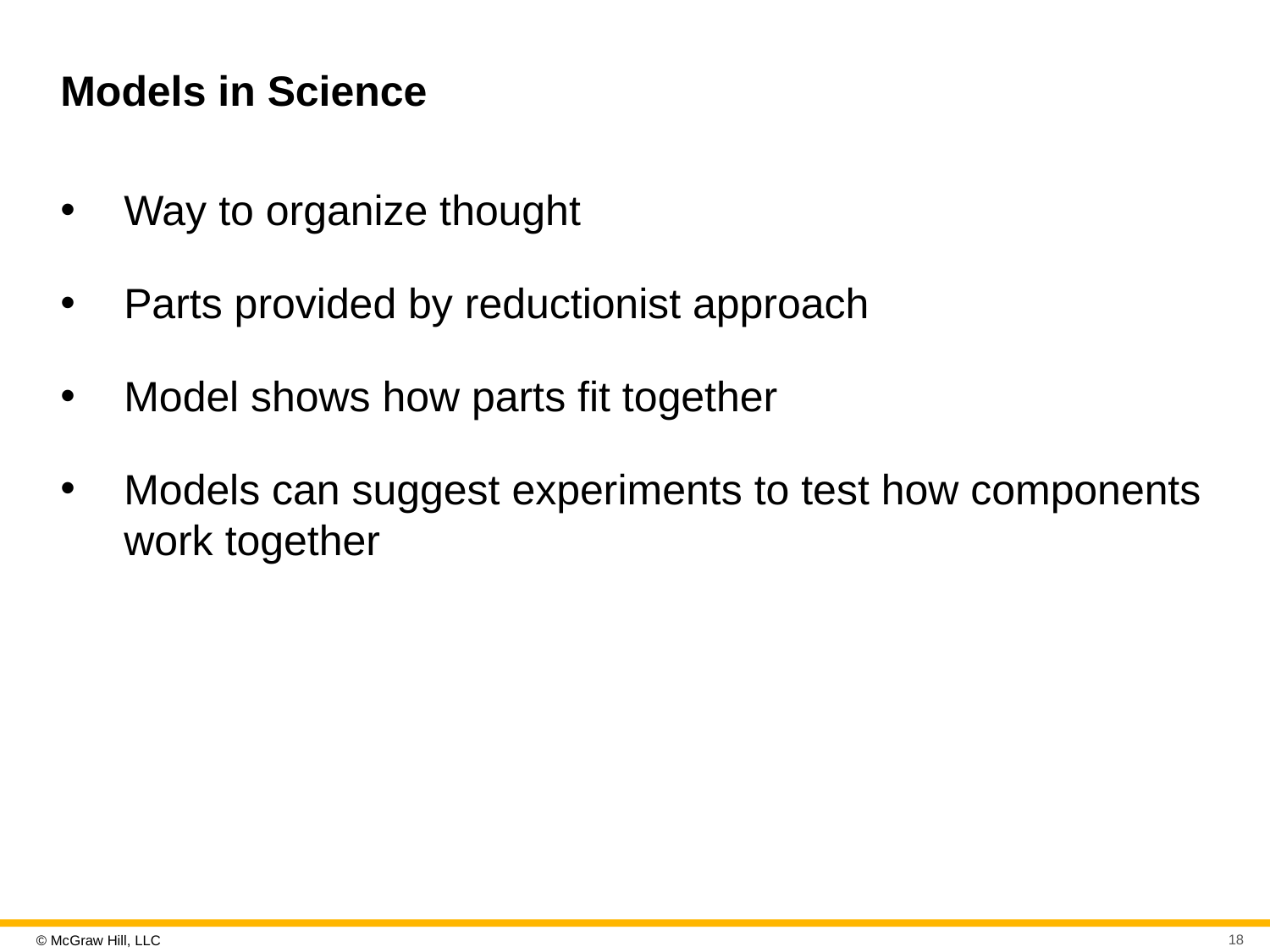

# Models in Science
Way to organize thought
Parts provided by reductionist approach
Model shows how parts fit together
Models can suggest experiments to test how components work together
18